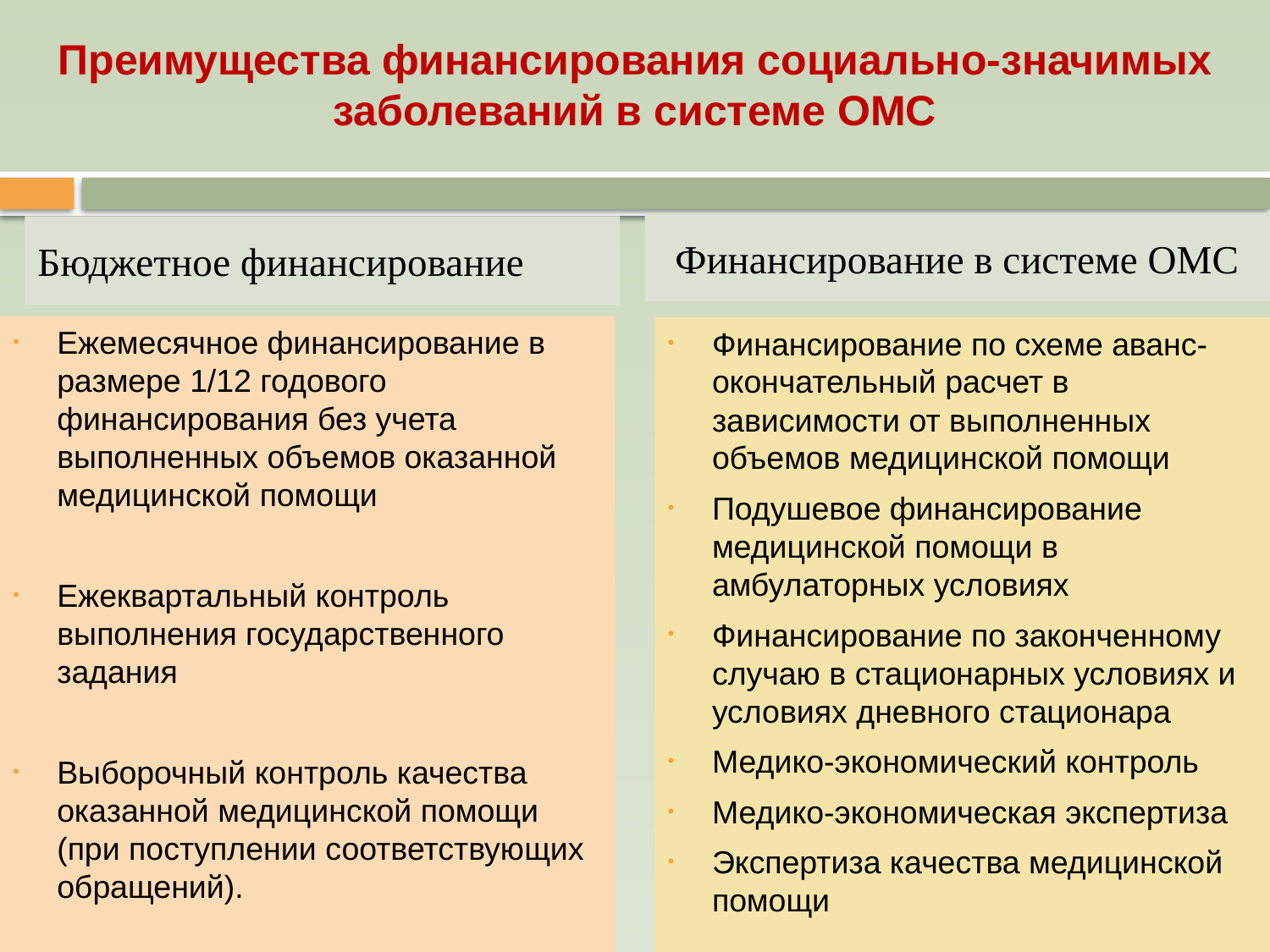

# Преимущества финансирования социально-значимых заболеваний в системе ОМС
Финансирование в системе ОМС
Бюджетное финансирование
Ежемесячное финансирование в размере 1/12 годового финансирования без учета выполненных объемов оказанной медицинской помощи

Ежеквартальный контроль выполнения государственного задания

Выборочный контроль качества оказанной медицинской помощи (при поступлении соответствующих обращений).
Финансирование по схеме аванс-окончательный расчет в зависимости от выполненных объемов медицинской помощи
Подушевое финансирование медицинской помощи в амбулаторных условиях
Финансирование по законченному случаю в стационарных условиях и условиях дневного стационара
Медико-экономический контроль
Медико-экономическая экспертиза
Экспертиза качества медицинской помощи